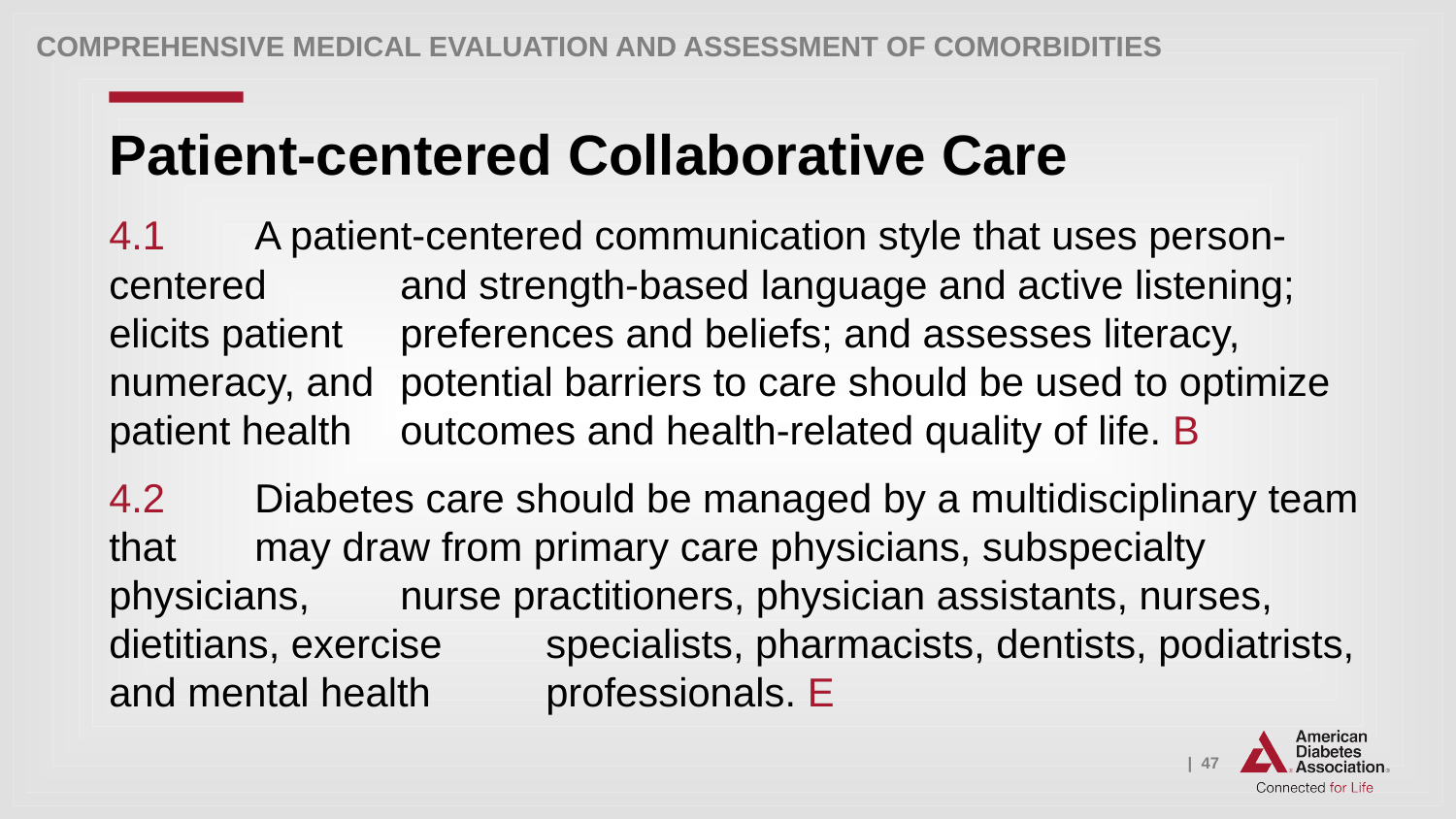

Comprehensive Medical Evaluation and Assessment of Comorbidities
# Patient-centered Collaborative Care
4.1 	A patient-centered communication style that uses person-centered 	and strength-based language and active listening; elicits patient 	preferences and beliefs; and assesses literacy, numeracy, and 	potential barriers to care should be used to optimize patient health 	outcomes and health-related quality of life. B
4.2 	Diabetes care should be managed by a multidisciplinary team that 	may draw from primary care physicians, subspecialty physicians, 	nurse practitioners, physician assistants, nurses, dietitians, exercise 	specialists, pharmacists, dentists, podiatrists, and mental health 	professionals. E